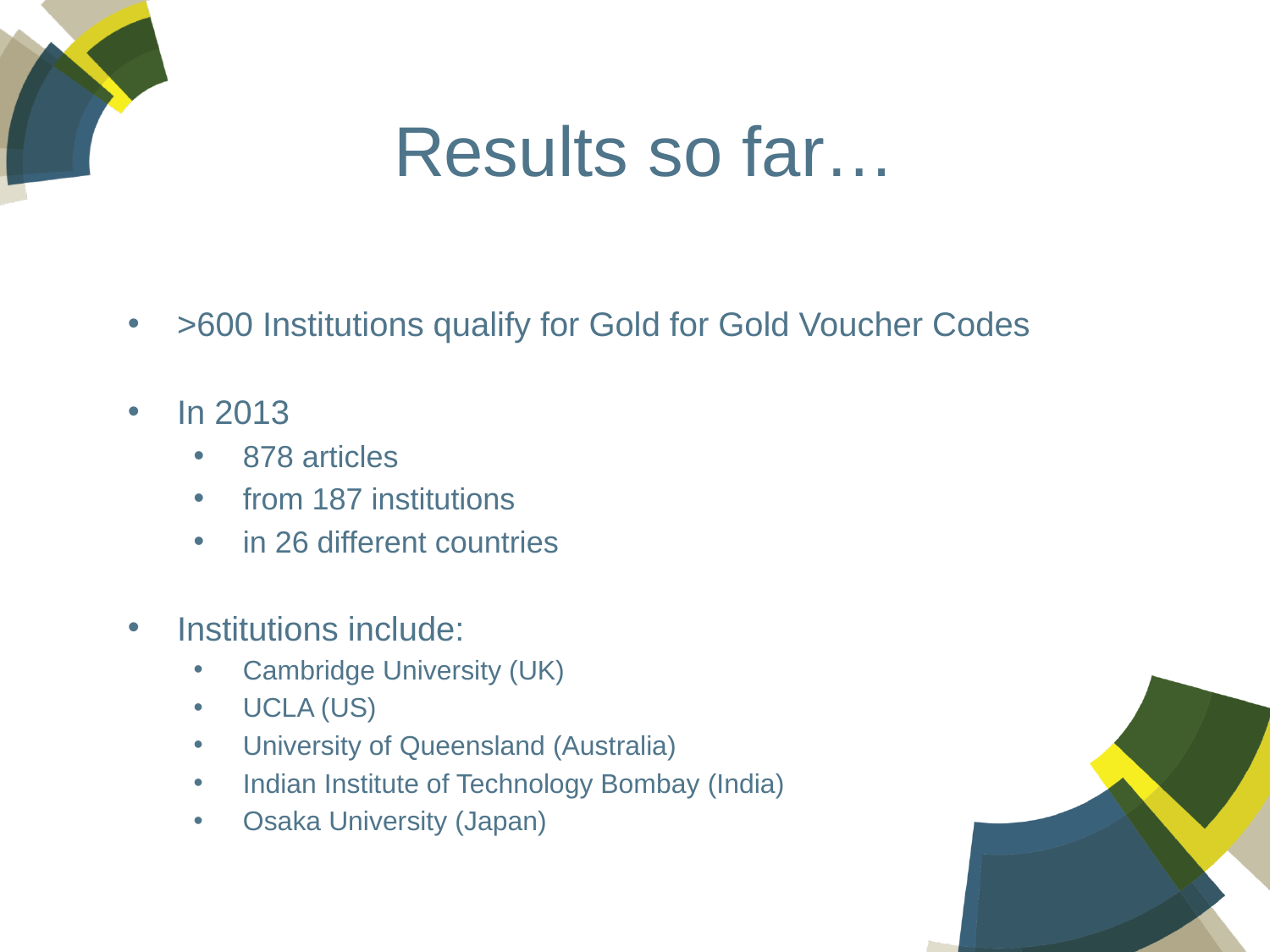

# Results so far…
>600 Institutions qualify for Gold for Gold Voucher Codes
In 2013
878 articles
from 187 institutions
in 26 different countries
Institutions include:
Cambridge University (UK)
UCLA (US)
University of Queensland (Australia)
Indian Institute of Technology Bombay (India)
Osaka University (Japan)